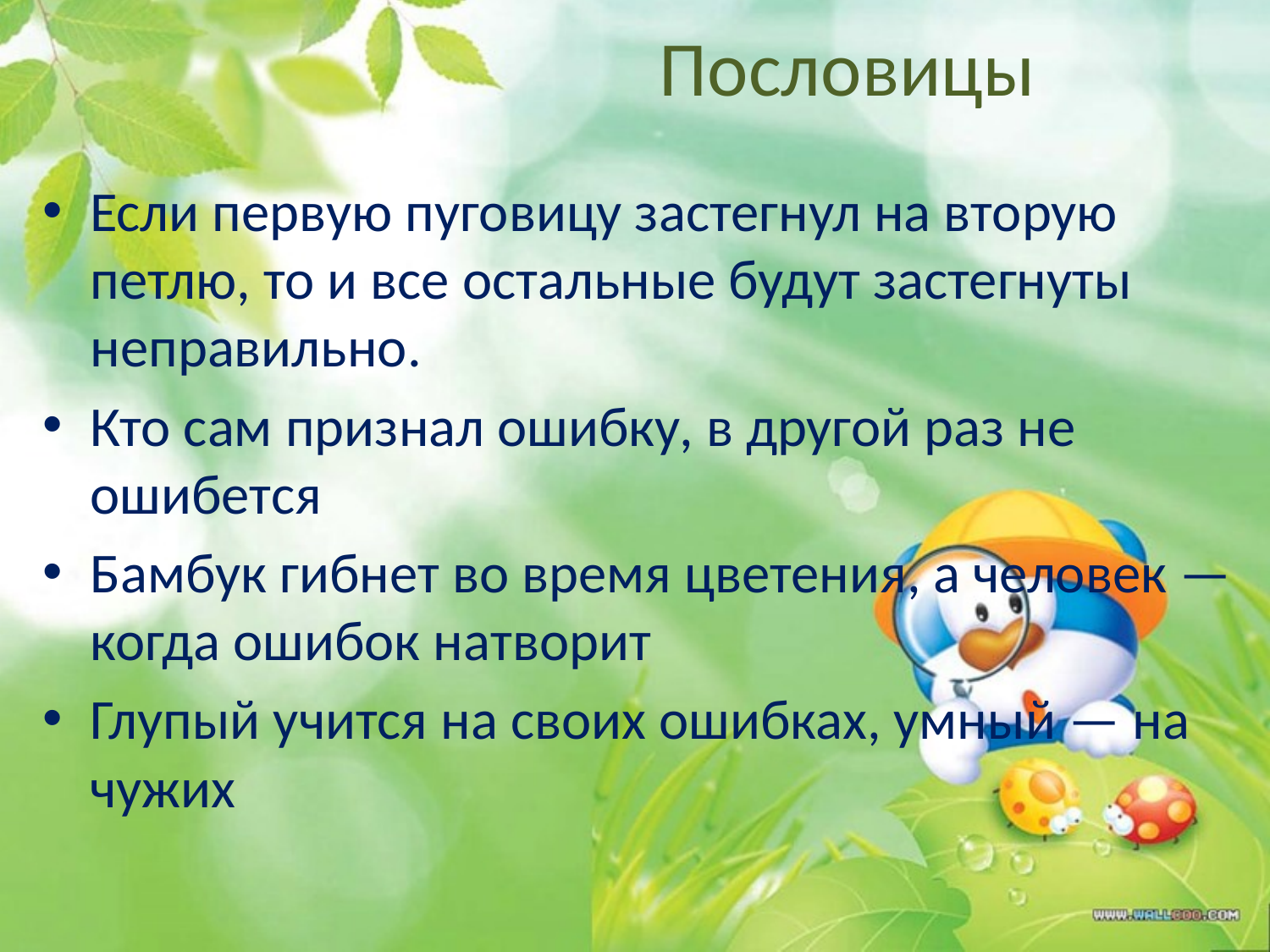

# Пословицы
Если первую пуговицу застегнул на вторую петлю, то и все остальные будут застегнуты неправильно.
Кто сам признал ошибку, в другой раз не ошибется
Бамбук гибнет во время цветения, а человек — когда ошибок натворит
Глупый учится на своих ошибках, умный — на чужих